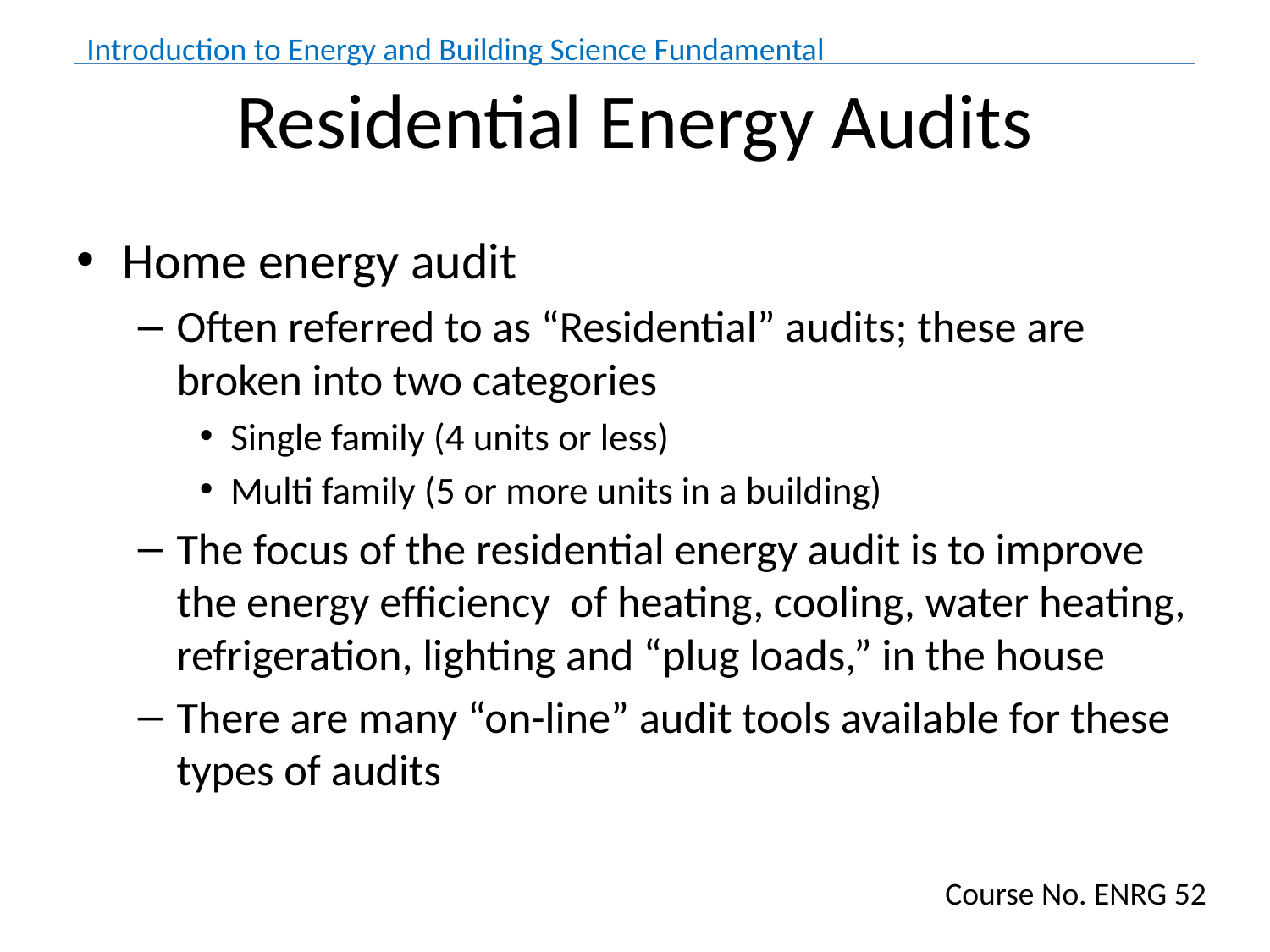

# Residential Energy Audits
Home energy audit
Often referred to as “Residential” audits; these are broken into two categories
Single family (4 units or less)
Multi family (5 or more units in a building)
The focus of the residential energy audit is to improve the energy efficiency  of heating, cooling, water heating, refrigeration, lighting and “plug loads,” in the house
There are many “on-line” audit tools available for these types of audits